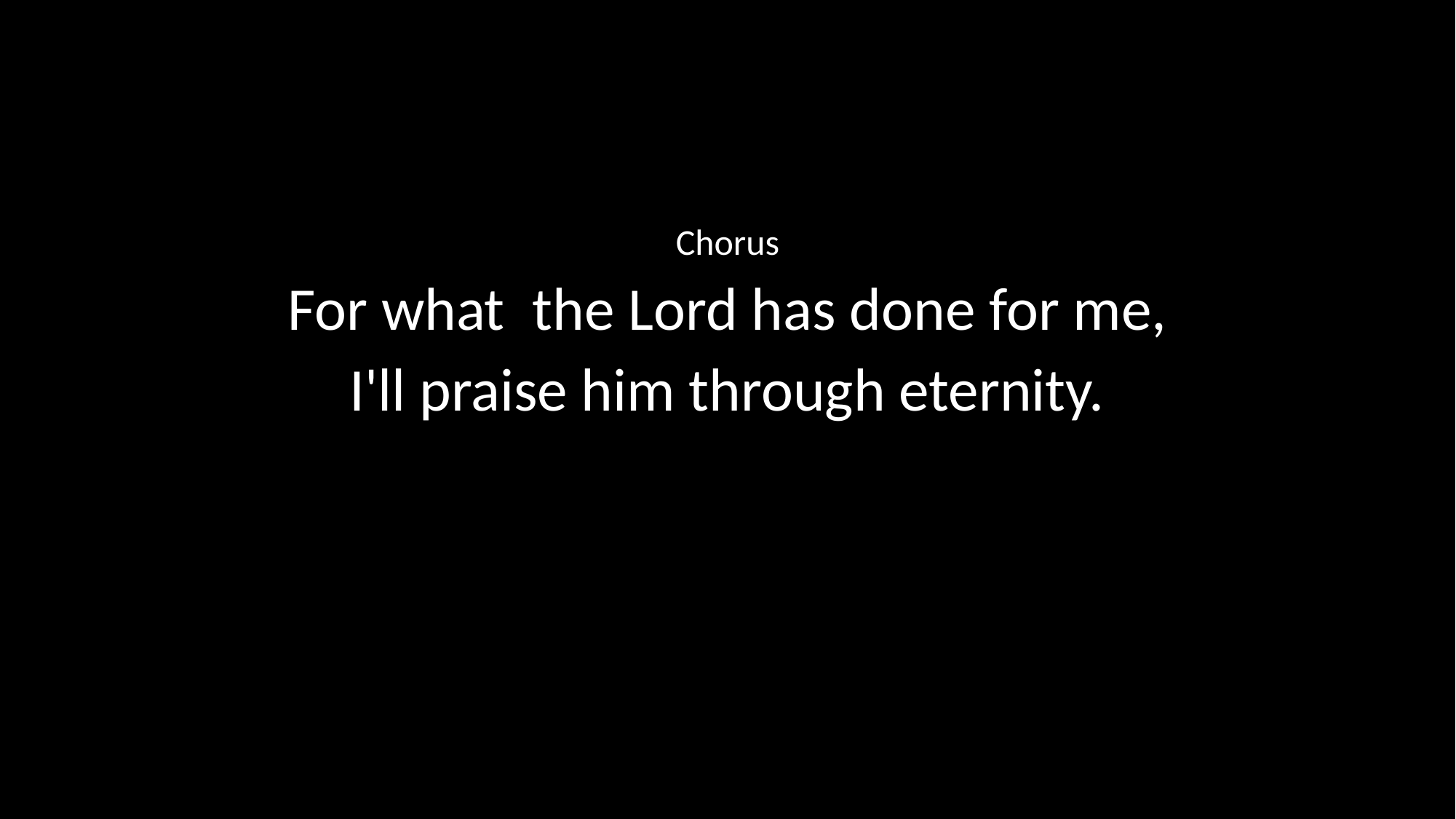

Chorus
For what  the Lord has done for me,
I'll praise him through eternity.